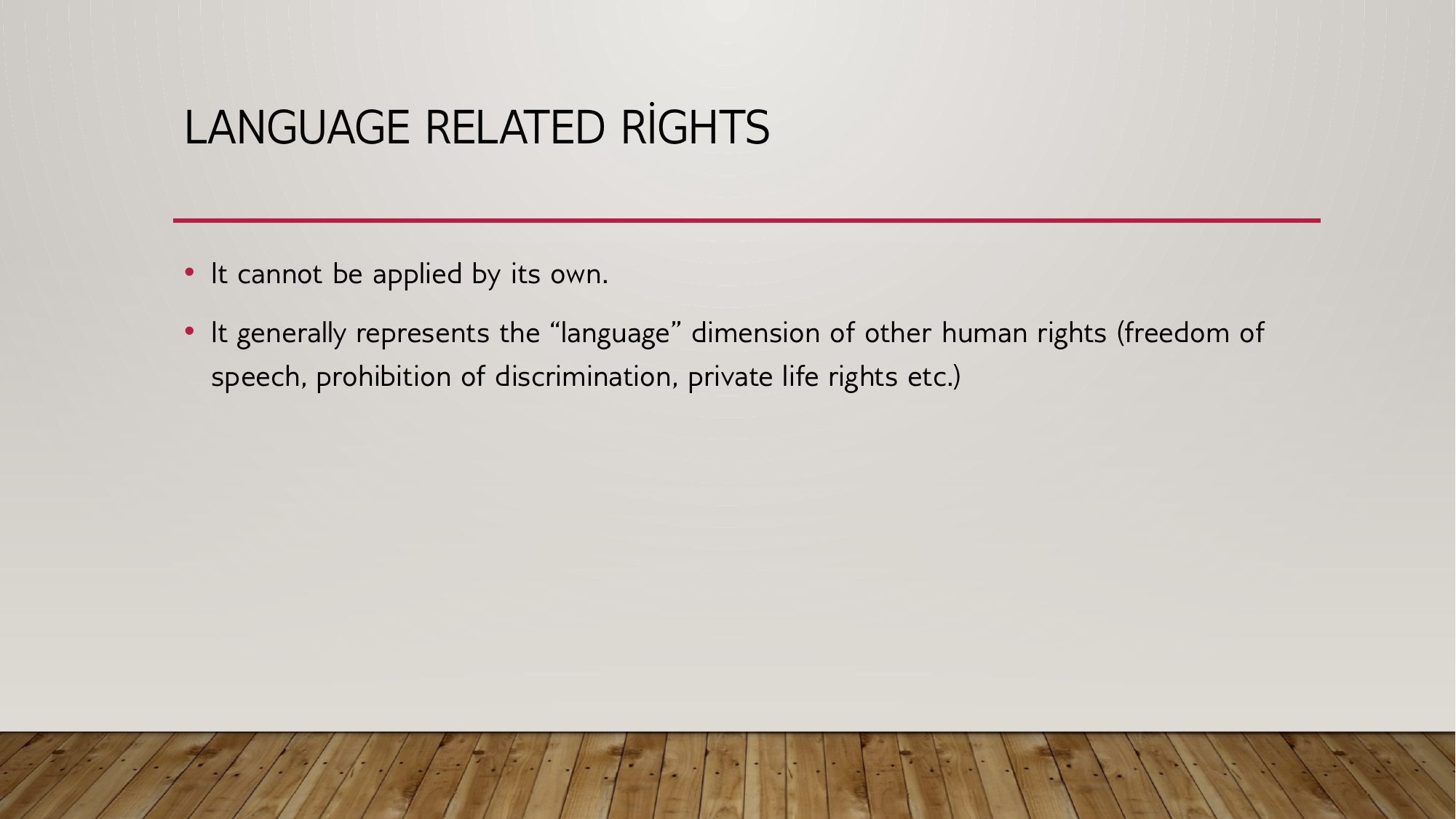

# Language related rights
It cannot be applied by its own.
It generally represents the “language” dimension of other human rights (freedom of speech, prohibition of discrimination, private life rights etc.)